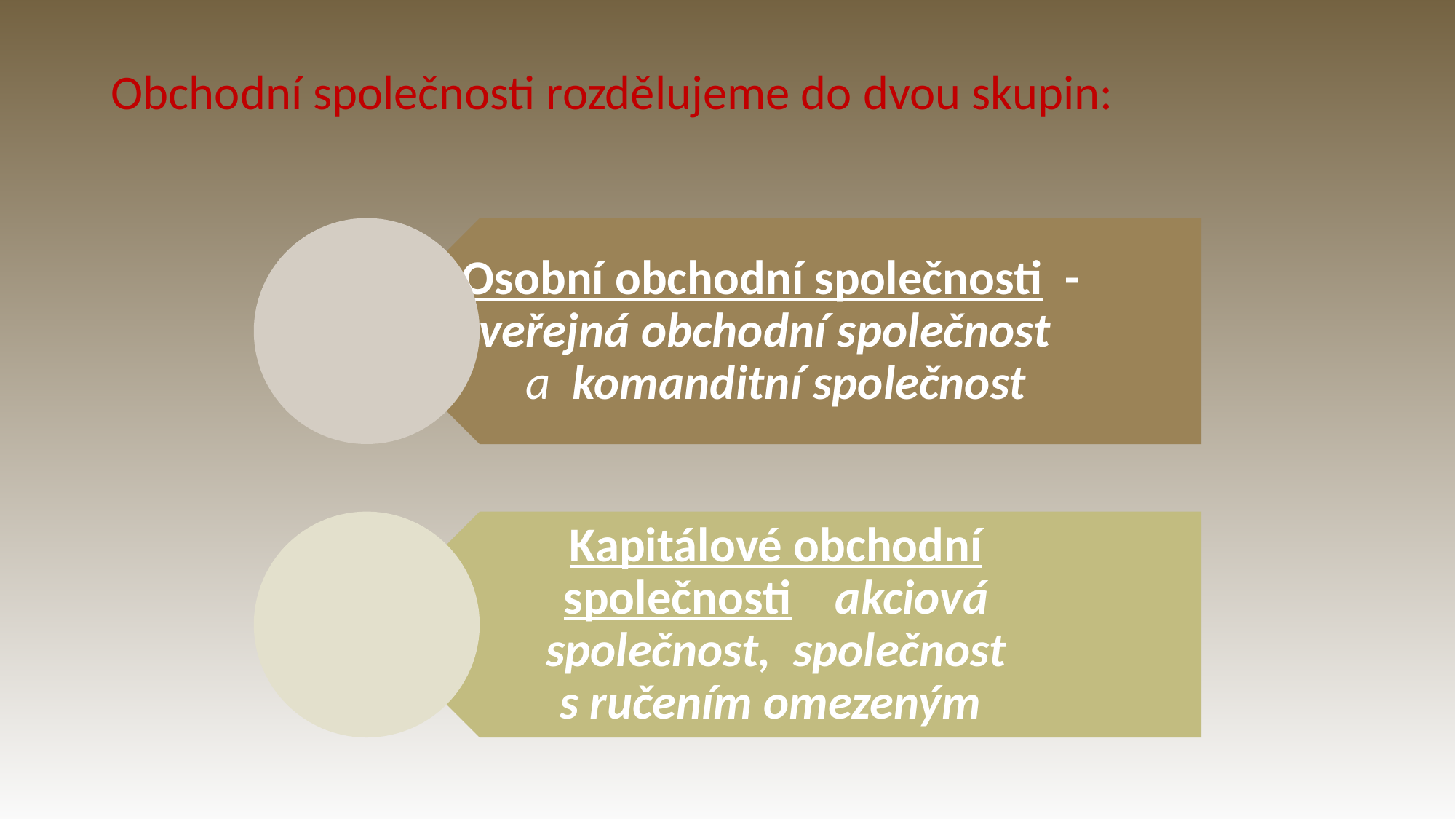

# Obchodní společnosti rozdělujeme do dvou skupin:
Osobní obchodní společnosti  -  veřejná obchodní společnost
a  komanditní společnost
Kapitálové obchodní společnosti    akciová společnost,  společnost s ručením omezeným